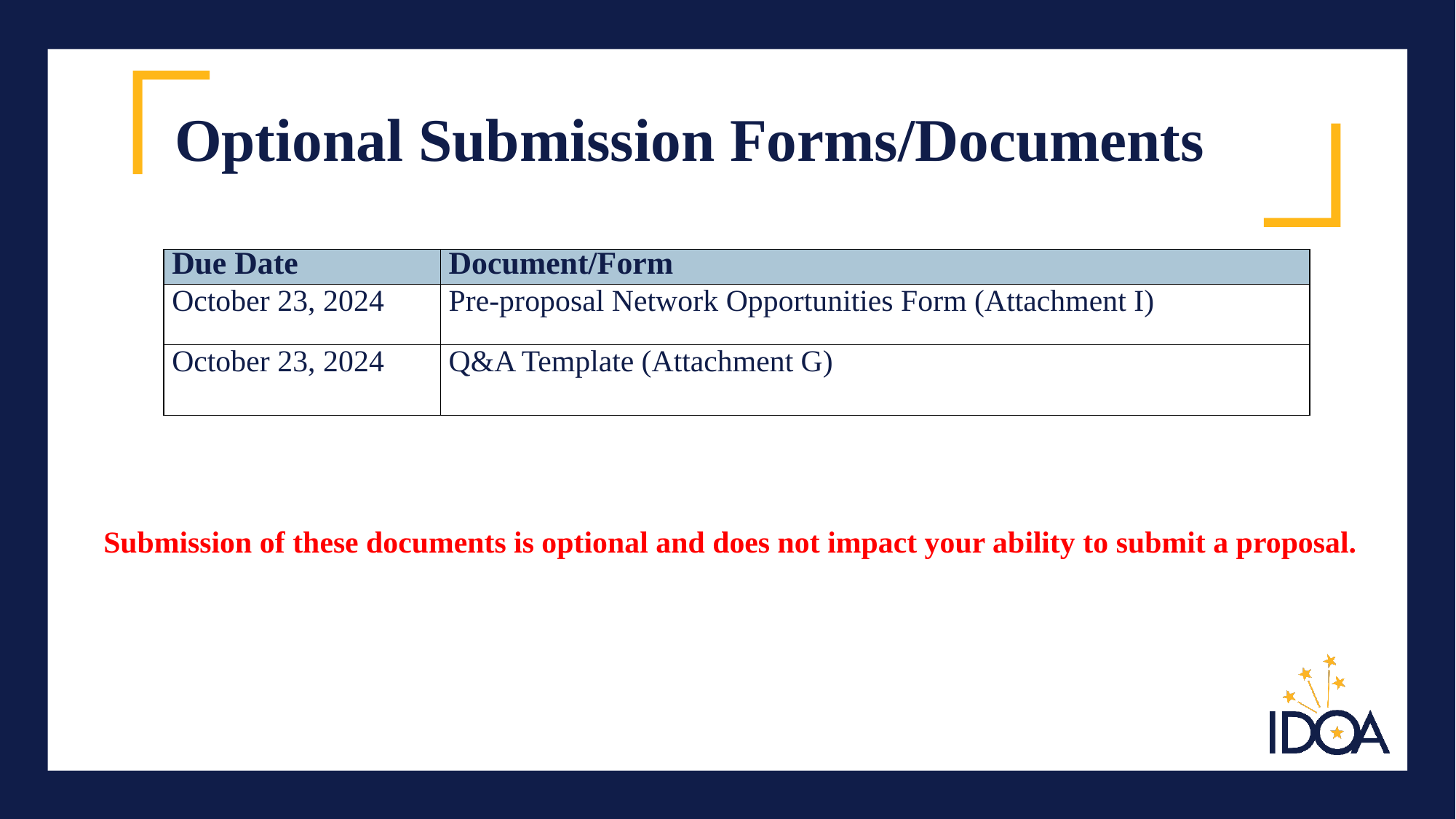

# Optional Submission Forms/Documents
| Due Date | Document/Form |
| --- | --- |
| October 23, 2024 | Pre-proposal Network Opportunities Form (Attachment I) |
| October 23, 2024 | Q&A Template (Attachment G) |
Submission of these documents is optional and does not impact your ability to submit a proposal.